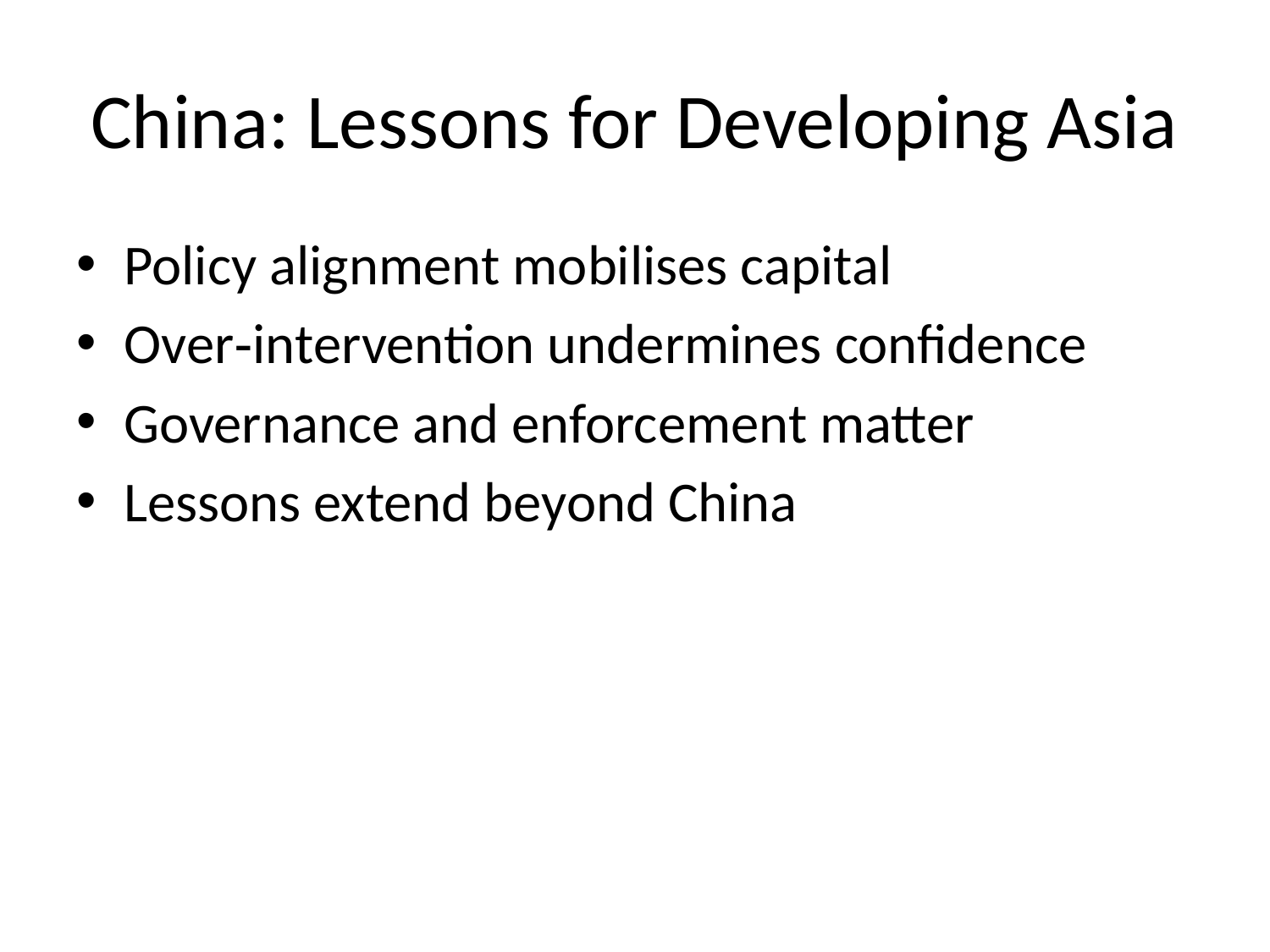

# China: Lessons for Developing Asia
Policy alignment mobilises capital
Over‑intervention undermines confidence
Governance and enforcement matter
Lessons extend beyond China